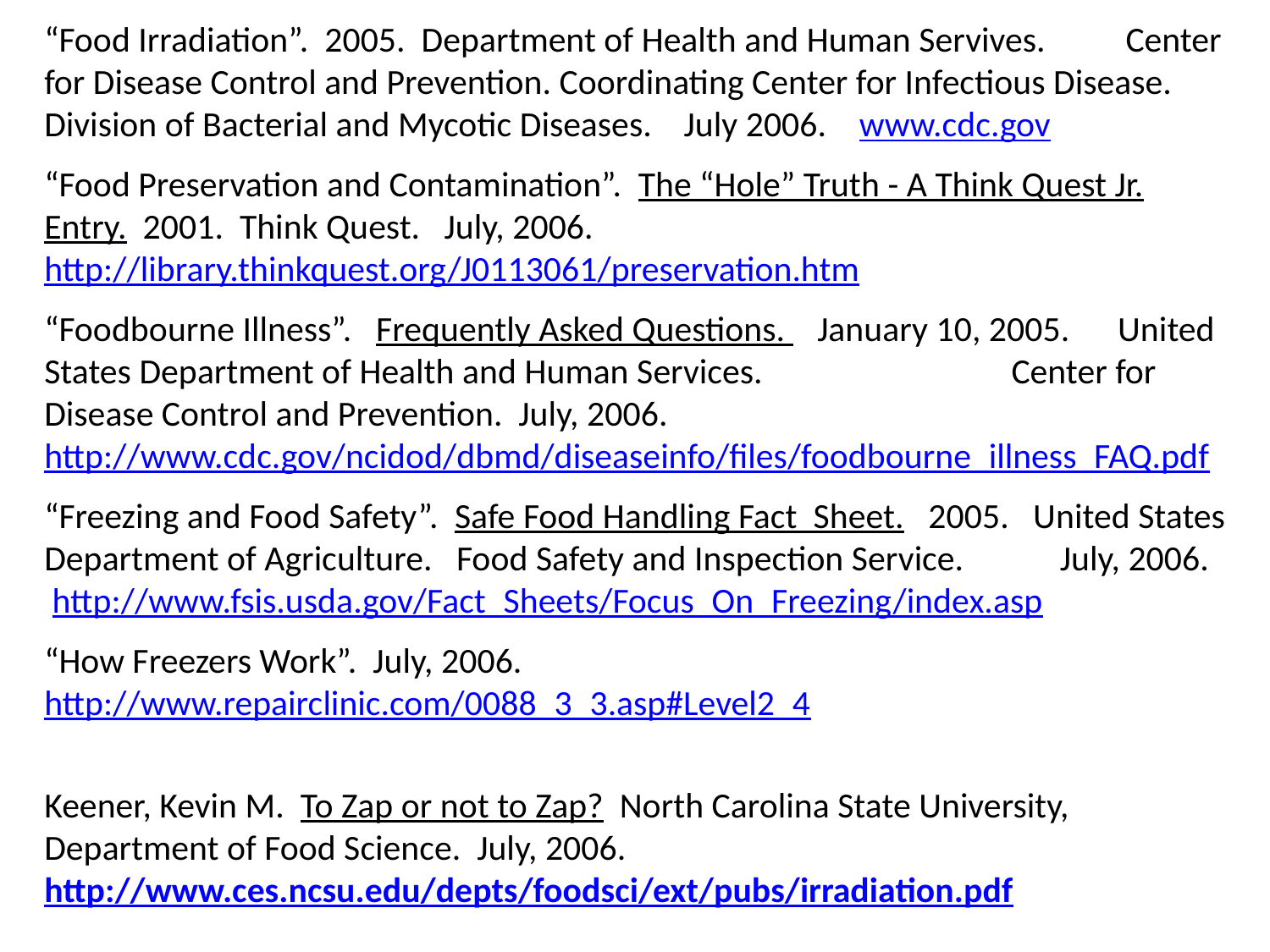

“Food Irradiation”.  2005.  Department of Health and Human Servives.          Center for Disease Control and Prevention. Coordinating Center for Infectious Disease.  Division of Bacterial and Mycotic Diseases.    July 2006.    www.cdc.gov
“Food Preservation and Contamination”.  The “Hole” Truth - A Think Quest Jr. Entry.  2001.  Think Quest.   July, 2006.  http://library.thinkquest.org/J0113061/preservation.htm
“Foodbourne Illness”.   Frequently Asked Questions.    January 10, 2005.      United States Department of Health and Human Services.                               Center for Disease Control and Prevention.  July, 2006. http://www.cdc.gov/ncidod/dbmd/diseaseinfo/files/foodbourne_illness_FAQ.pdf
“Freezing and Food Safety”.  Safe Food Handling Fact  Sheet.   2005.   United States Department of Agriculture.   Food Safety and Inspection Service.            July, 2006.   http://www.fsis.usda.gov/Fact_Sheets/Focus_On_Freezing/index.asp
“How Freezers Work”.  July, 2006.  http://www.repairclinic.com/0088_3_3.asp#Level2_4

Keener, Kevin M.  To Zap or not to Zap?  North Carolina State University,
Department of Food Science.  July, 2006.
http://www.ces.ncsu.edu/depts/foodsci/ext/pubs/irradiation.pdf